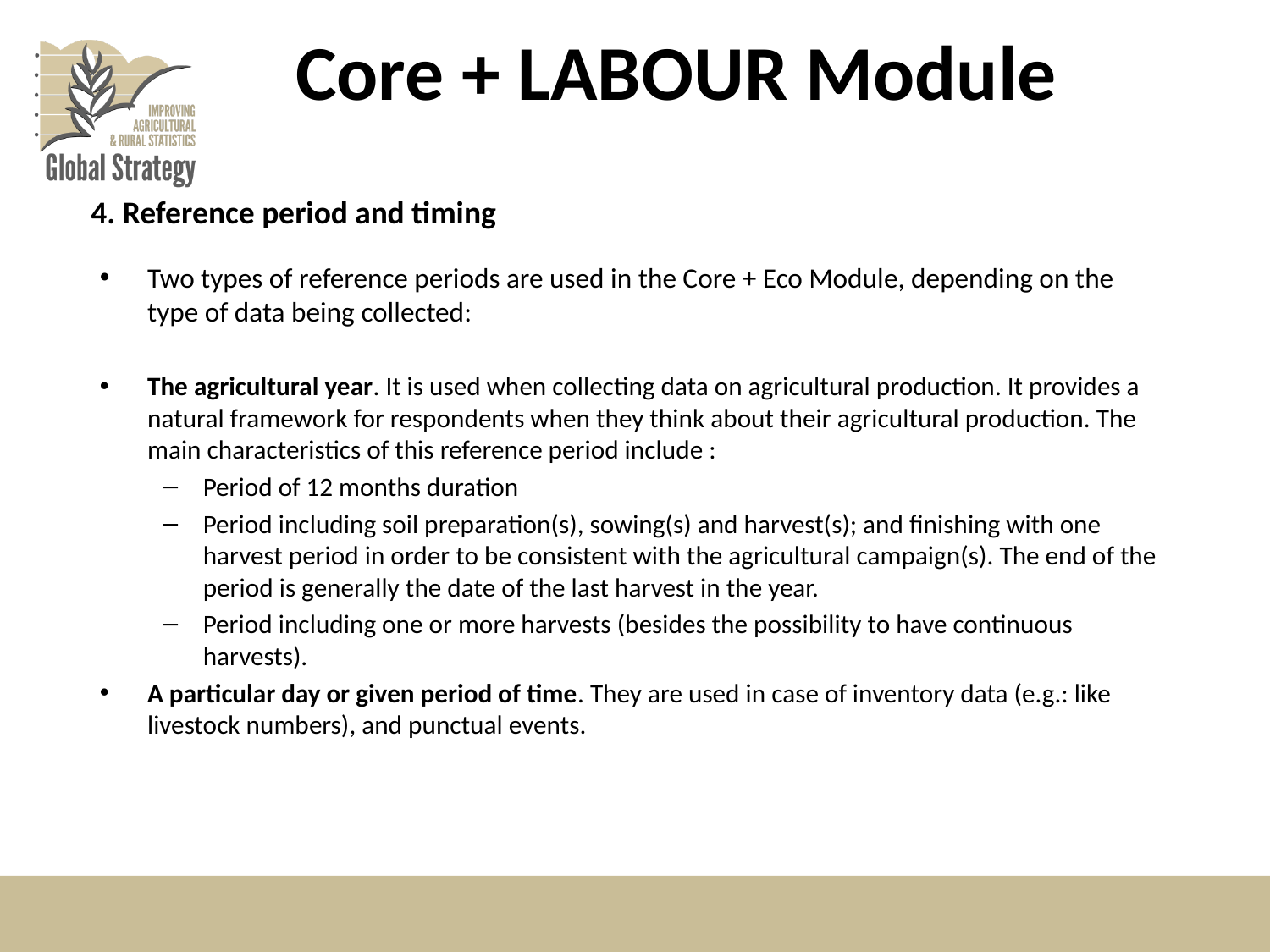

# Core + LABOUR Module
4. Reference period and timing

Two types of reference periods are used in the Core + Eco Module, depending on the type of data being collected:

The agricultural year. It is used when collecting data on agricultural production. It provides a natural framework for respondents when they think about their agricultural production. The main characteristics of this reference period include :
Period of 12 months duration
Period including soil preparation(s), sowing(s) and harvest(s); and finishing with one harvest period in order to be consistent with the agricultural campaign(s). The end of the period is generally the date of the last harvest in the year.
Period including one or more harvests (besides the possibility to have continuous harvests).
A particular day or given period of time. They are used in case of inventory data (e.g.: like livestock numbers), and punctual events.